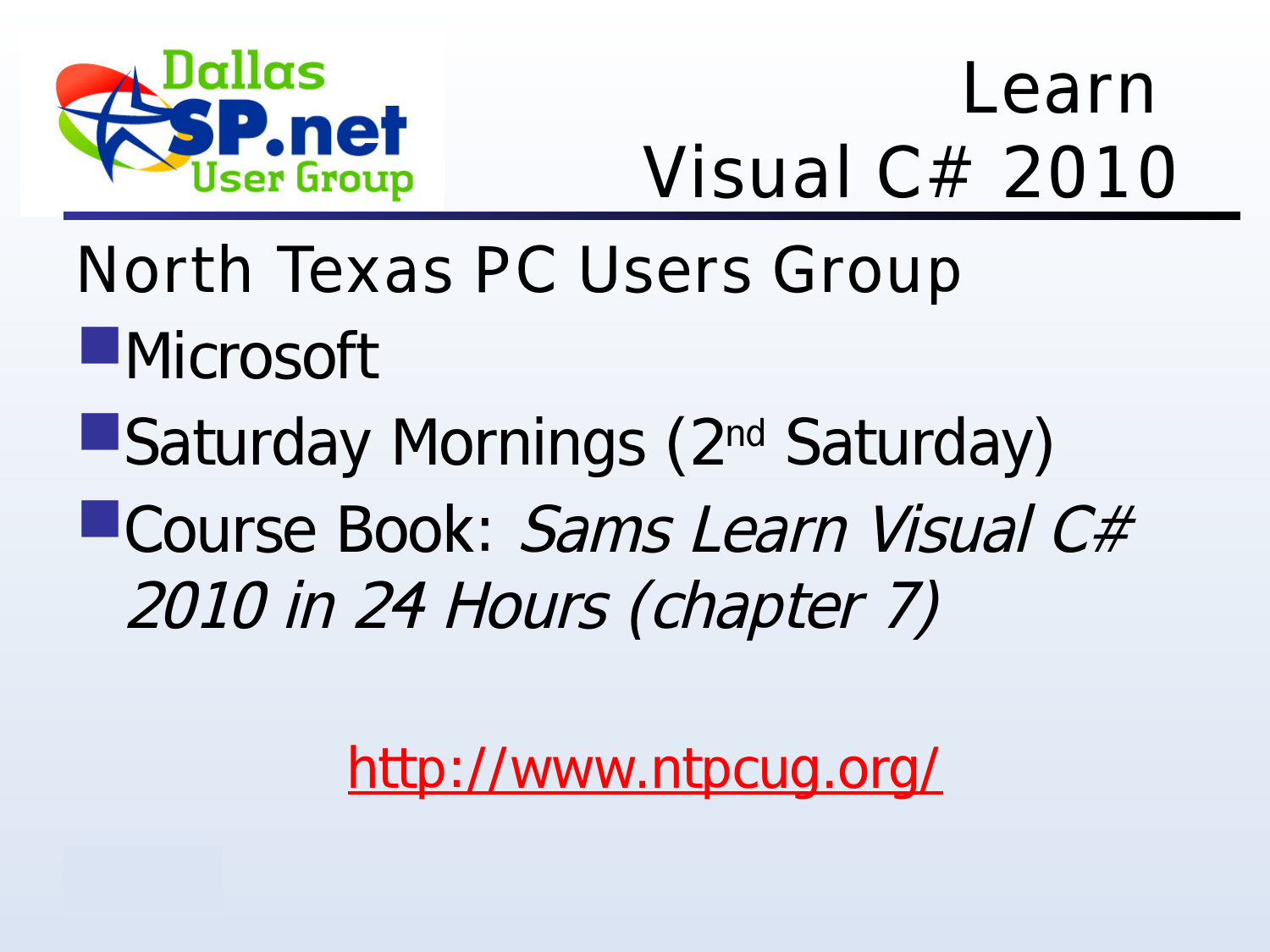

Learn
Visual C# 2010
North Texas PC Users Group
Microsoft
Saturday Mornings (2nd Saturday)
Course Book: Sams Learn Visual C# 2010 in 24 Hours (chapter 7)

http://www.ntpcug.org/

2/24/2009